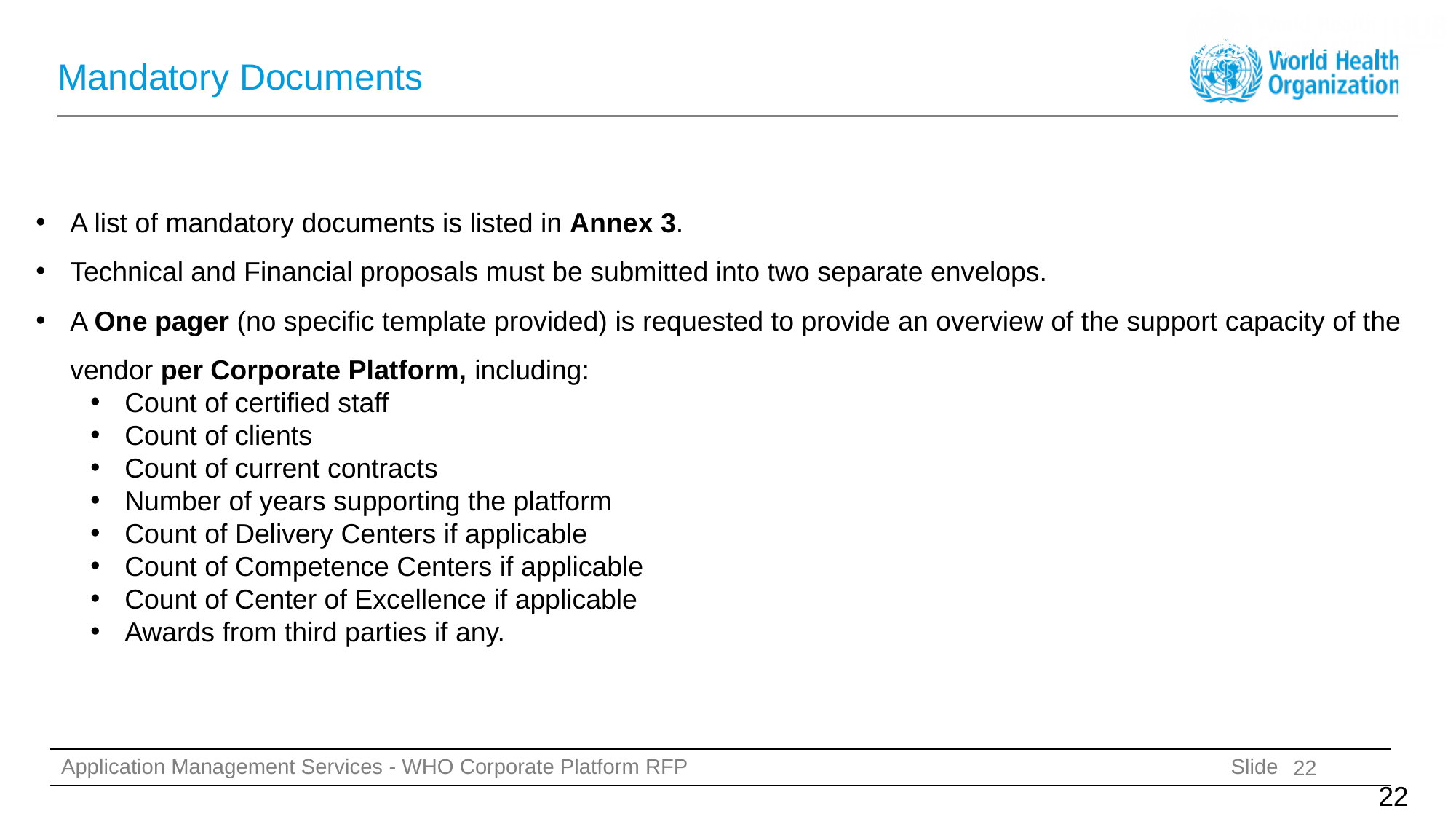

# Mandatory Documents

A list of mandatory documents is listed in Annex 3.
Technical and Financial proposals must be submitted into two separate envelops.
A One pager (no specific template provided) is requested to provide an overview of the support capacity of the vendor per Corporate Platform, including:
Count of certified staff
Count of clients
Count of current contracts
Number of years supporting the platform
Count of Delivery Centers if applicable
Count of Competence Centers if applicable
Count of Center of Excellence if applicable
Awards from third parties if any.

22